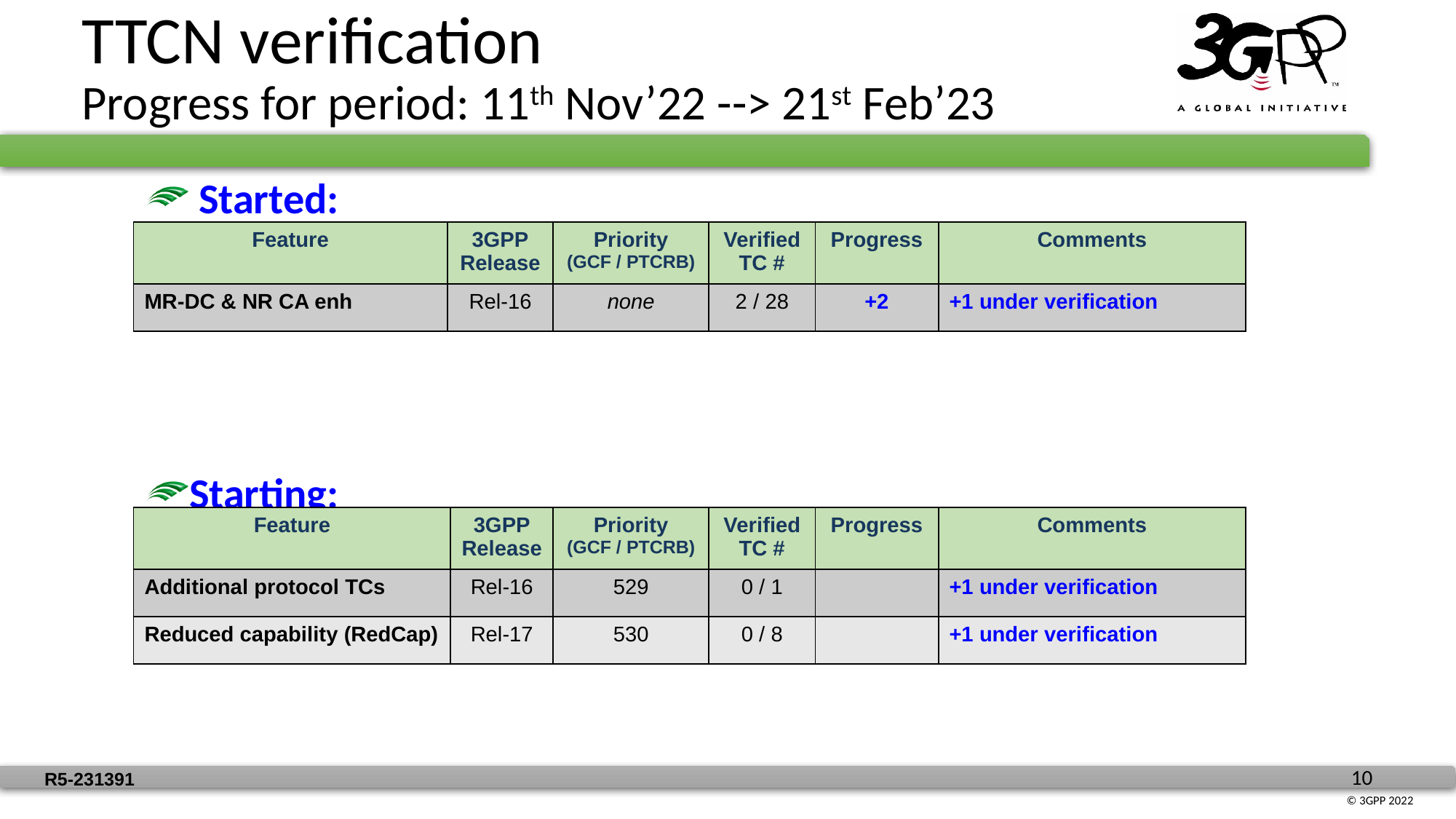

# TTCN verification Progress for period: 11th Nov’22 --> 21st Feb’23
 Started:

Starting:

| Feature | 3GPP Release | Priority (GCF / PTCRB) | Verified TC # | Progress | Comments |
| --- | --- | --- | --- | --- | --- |
| MR-DC & NR CA enh | Rel-16 | none | 2 / 28 | +2 | +1 under verification |
| Feature | 3GPP Release | Priority (GCF / PTCRB) | Verified TC # | Progress | Comments |
| --- | --- | --- | --- | --- | --- |
| Additional protocol TCs | Rel-16 | 529 | 0 / 1 |  | +1 under verification |
| Reduced capability (RedCap) | Rel-17 | 530 | 0 / 8 |  | +1 under verification |